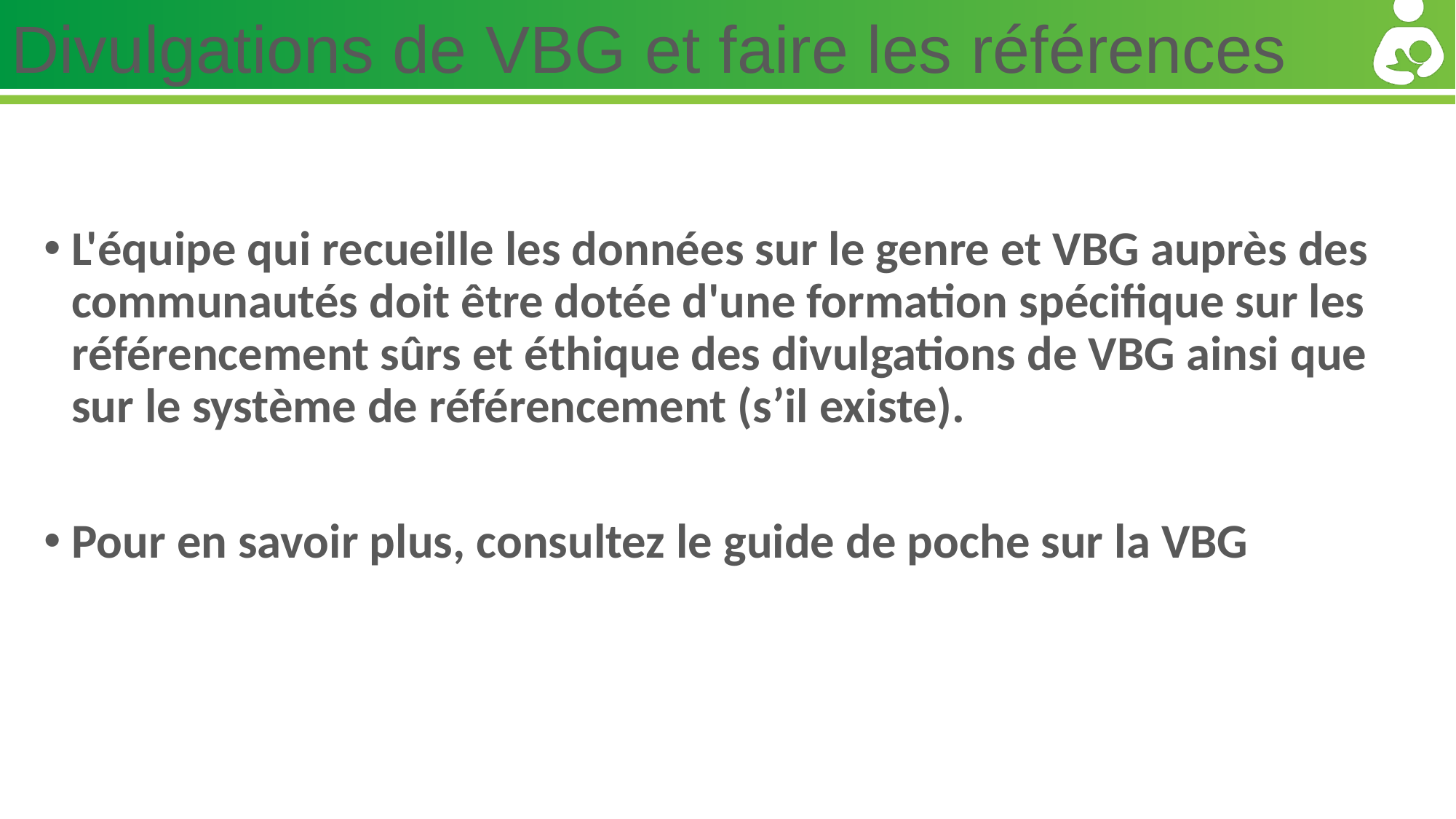

# Divulgations de VBG et faire les références
L'équipe qui recueille les données sur le genre et VBG auprès des communautés doit être dotée d'une formation spécifique sur les référencement sûrs et éthique des divulgations de VBG ainsi que sur le système de référencement (s’il existe).

Pour en savoir plus, consultez le guide de poche sur la VBG